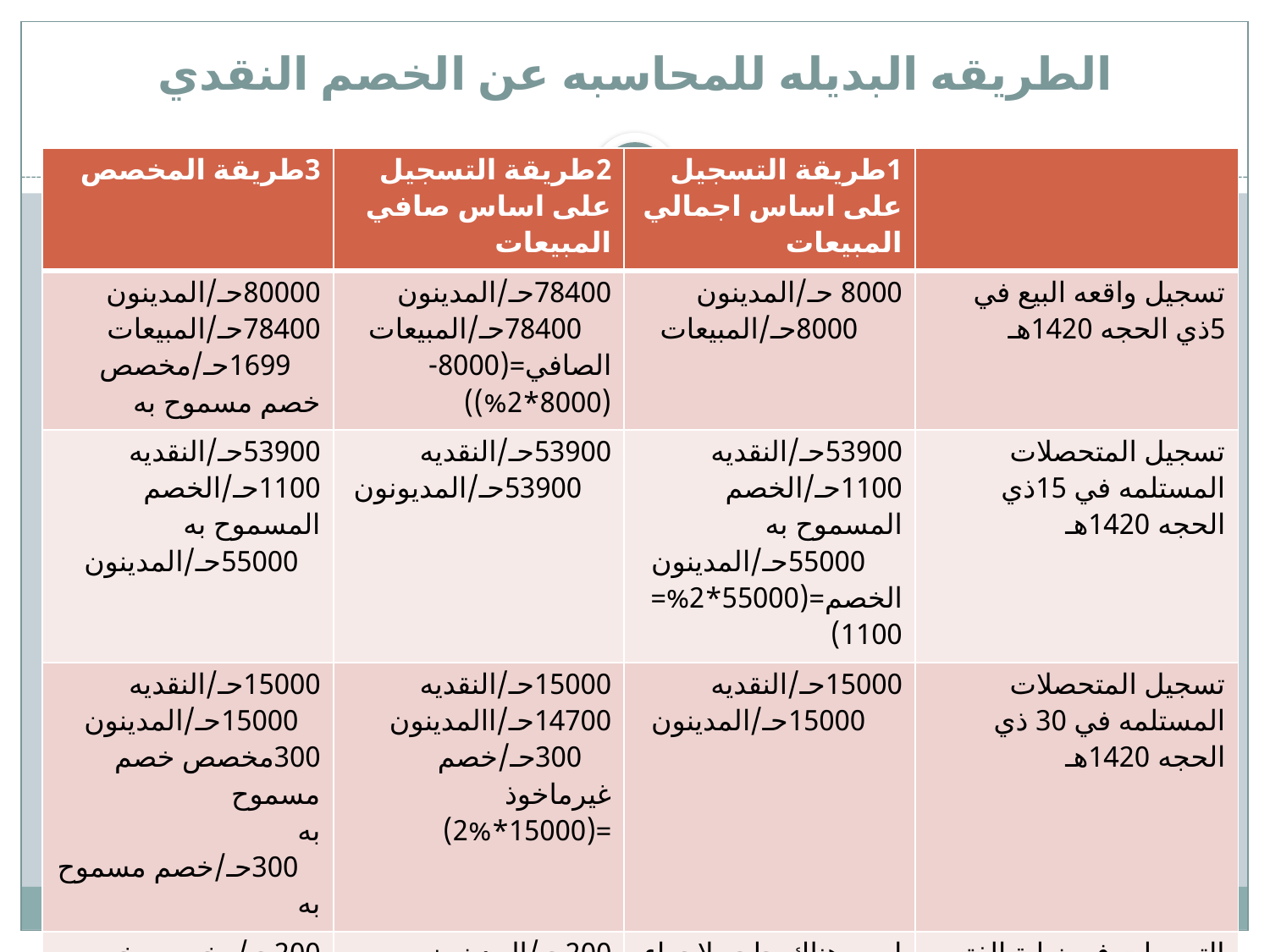

# الطريقه البديله للمحاسبه عن الخصم النقدي
| 3طريقة المخصص | 2طريقة التسجيل على اساس صافي المبيعات | 1طريقة التسجيل على اساس اجمالي المبيعات |  |
| --- | --- | --- | --- |
| 80000حـ/المدينون 78400حـ/المبيعات 1699حـ/مخصص خصم مسموح به | 78400حـ/المدينون 78400حـ/المبيعات الصافي=(8000-(8000\*2%)) | 8000 حـ/المدينون 8000حـ/المبيعات | تسجيل واقعه البيع في 5ذي الحجه 1420هـ |
| 53900حـ/النقديه 1100حـ/الخصم المسموح به 55000حـ/المدينون | 53900حـ/النقديه 53900حـ/المديونون | 53900حـ/النقديه 1100حـ/الخصم المسموح به 55000حـ/المدينون الخصم=(55000\*2%=1100) | تسجيل المتحصلات المستلمه في 15ذي الحجه 1420هـ |
| 15000حـ/النقديه 15000حـ/المدينون 300مخصص خصم مسموح به 300حـ/خصم مسموح به | 15000حـ/النقديه 14700حـ/االمدينون 300حـ/خصم غيرماخوذ =(15000\*2%) | 15000حـ/النقديه 15000حـ/المدينون | تسجيل المتحصلات المستلمه في 30 ذي الحجه 1420هـ |
| 200حـ/مخصص خصم مسموح به 200حـ/خصم غير ماخوذ | 200حـ/المدينون 200حـ/الخصم غيرماخوذ | ليس هناك حاجه لاجراء أي تسويات | التسويات في نهاية الفتره |